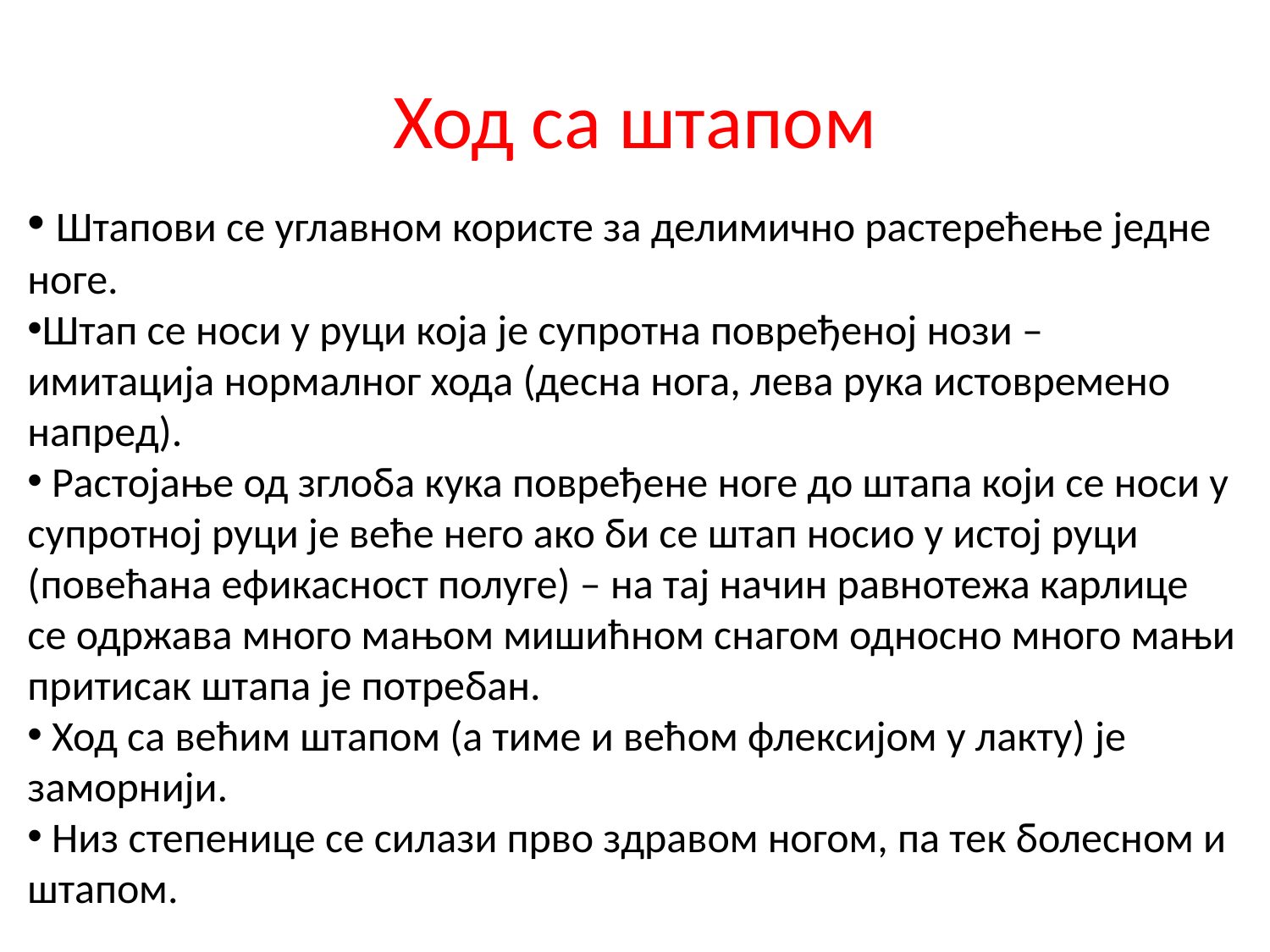

# Ход са штапом
 Штапови се углавном користе за делимично растерећење једне ноге.
Штап се носи у руци која је супротна повређеној нози – имитација нормалног хода (десна нога, лева рука истовремено напред).
 Растојање од зглоба кука повређене ноге до штапа који се носи у супротној руци је веће него ако би се штап носио у истој руци (повећана ефикасност полуге) – на тај начин равнотежа карлице се одржава много мањом мишићном снагом односно много мањи притисак штапа је потребан.
 Ход са већим штапом (а тиме и већом флексијом у лакту) је заморнији.
 Низ степенице се силази прво здравом ногом, па тек болесном и штапом.